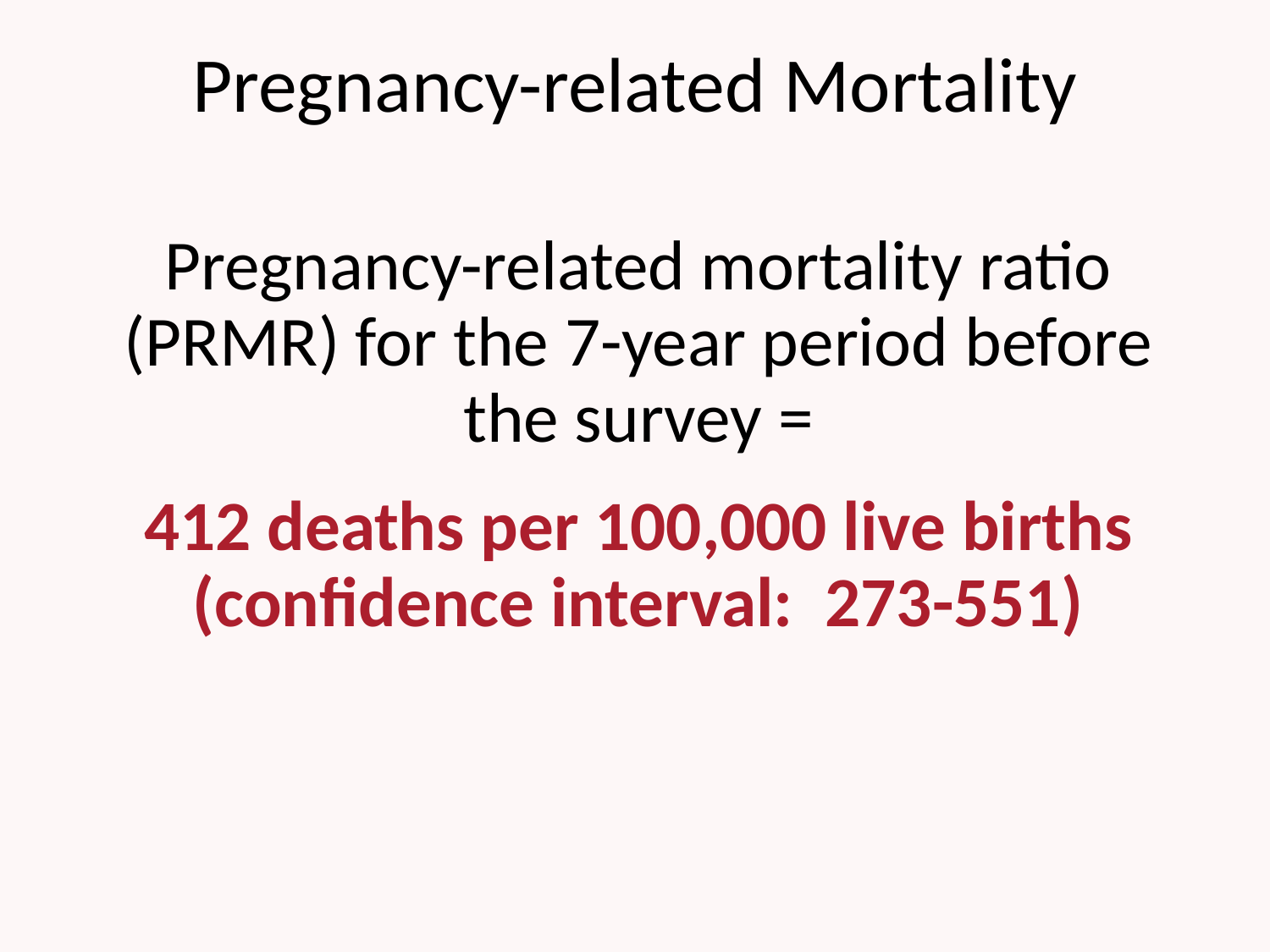

# Pregnancy-related Mortality
Pregnancy-related mortality ratio (PRMR) for the 7-year period before the survey =
412 deaths per 100,000 live births
(confidence interval:  273-551)